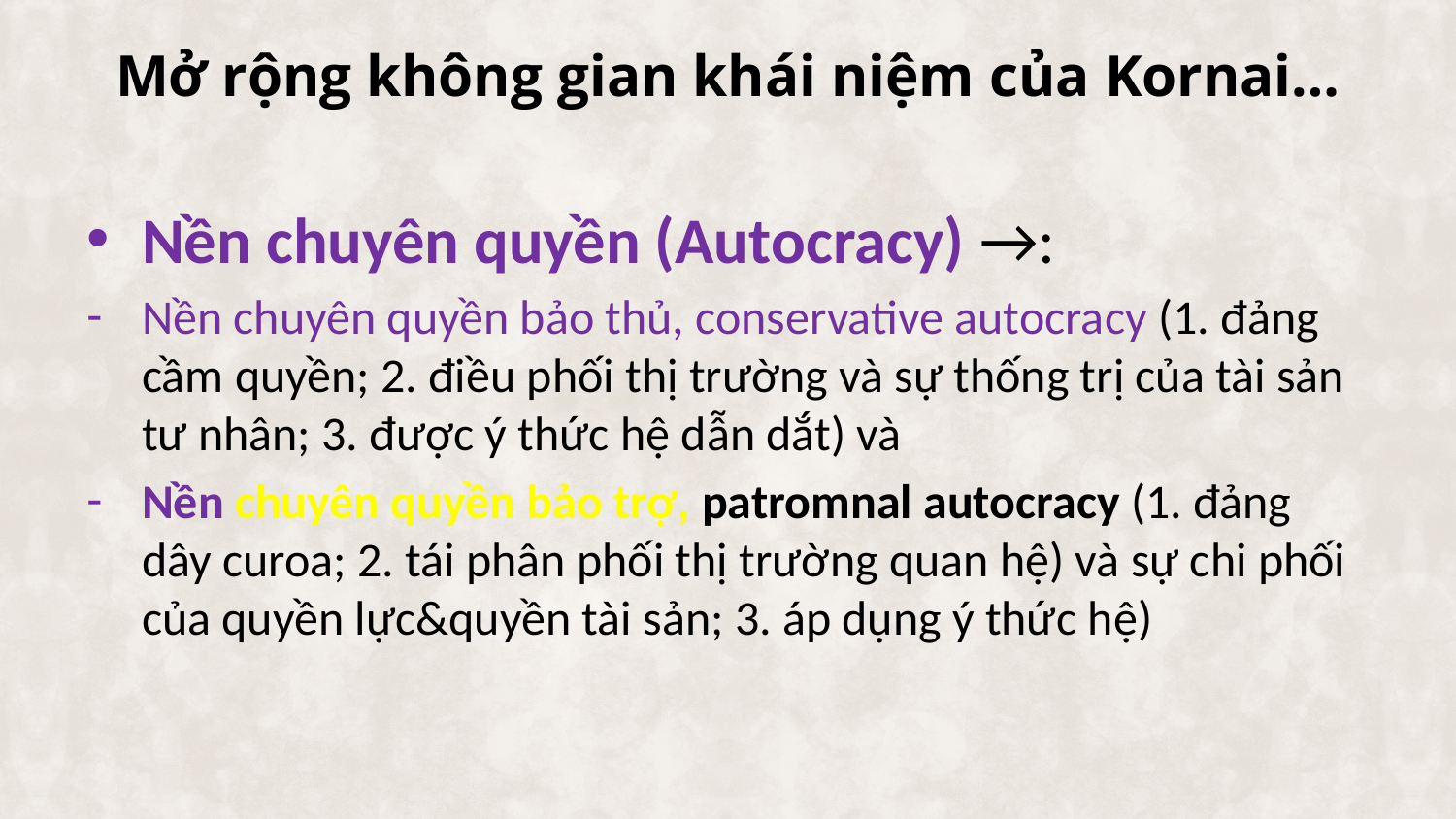

# Mở rộng không gian khái niệm của Kornai…
Nền chuyên quyền (Autocracy) →:
Nền chuyên quyền bảo thủ, conservative autocracy (1. đảng cầm quyền; 2. điều phối thị trường và sự thống trị của tài sản tư nhân; 3. được ý thức hệ dẫn dắt) và
Nền chuyên quyền bảo trợ, patromnal autocracy (1. đảng dây curoa; 2. tái phân phối thị trường quan hệ) và sự chi phối của quyền lực&quyền tài sản; 3. áp dụng ý thức hệ)